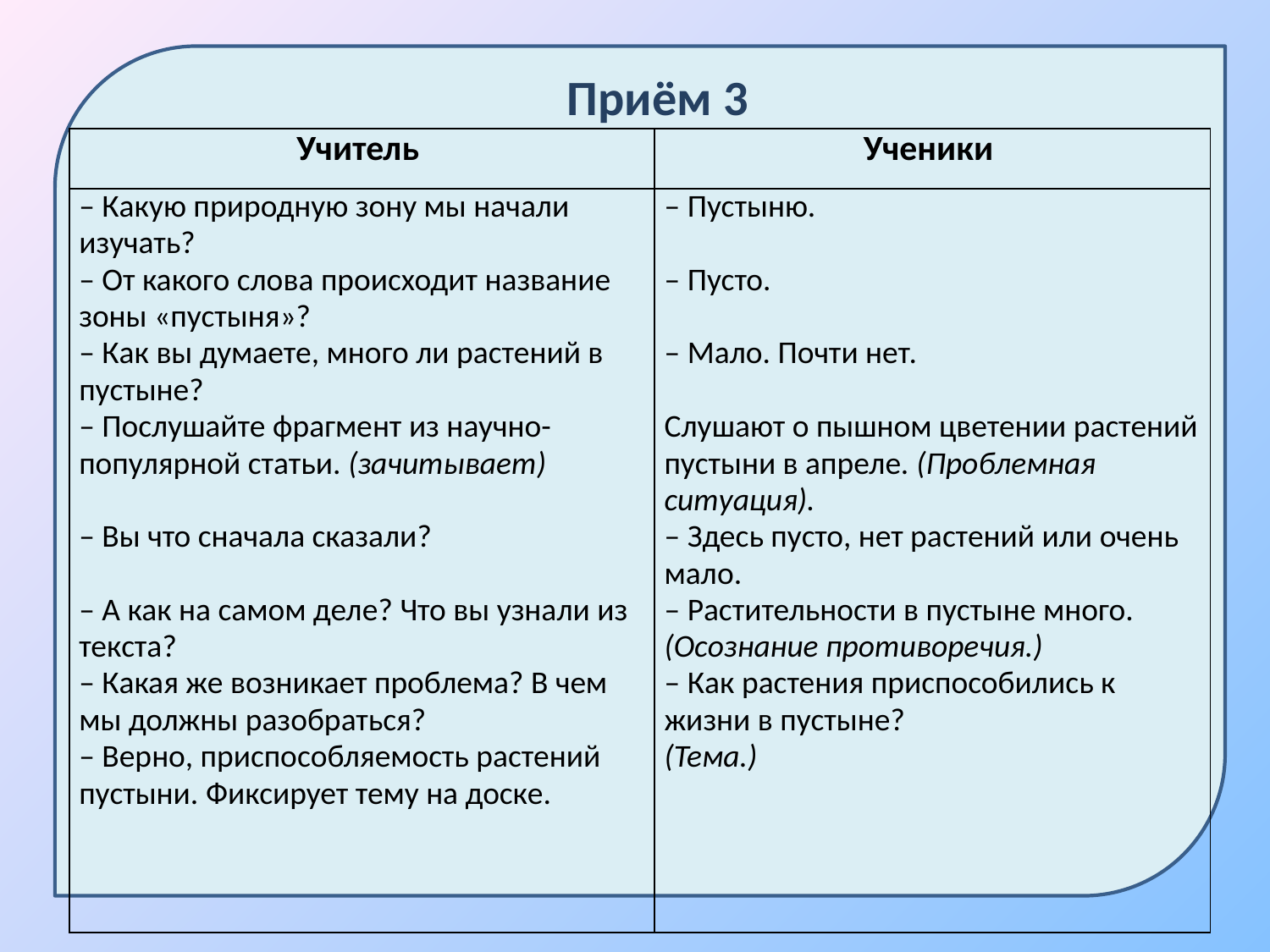

Приём 3
| Учитель | Ученики |
| --- | --- |
| – Какую природную зону мы начали изучать? – От какого слова происходит название зоны «пустыня»? – Как вы думаете, много ли растений в пустыне? – Послушайте фрагмент из научно-популярной статьи. (зачитывает) – Вы что сначала сказали? – А как на самом деле? Что вы узнали из текста? – Какая же возникает проблема? В чем мы должны разобраться? – Верно, приспособляемость растений пустыни. Фиксирует тему на доске. | – Пустыню. – Пусто. – Мало. Почти нет. Слушают о пышном цветении растений пустыни в апреле. (Проблемная ситуация). – Здесь пусто, нет растений или очень мало. – Растительности в пустыне много. (Осознание противоречия.) – Как растения приспособились к жизни в пустыне? (Тема.) |